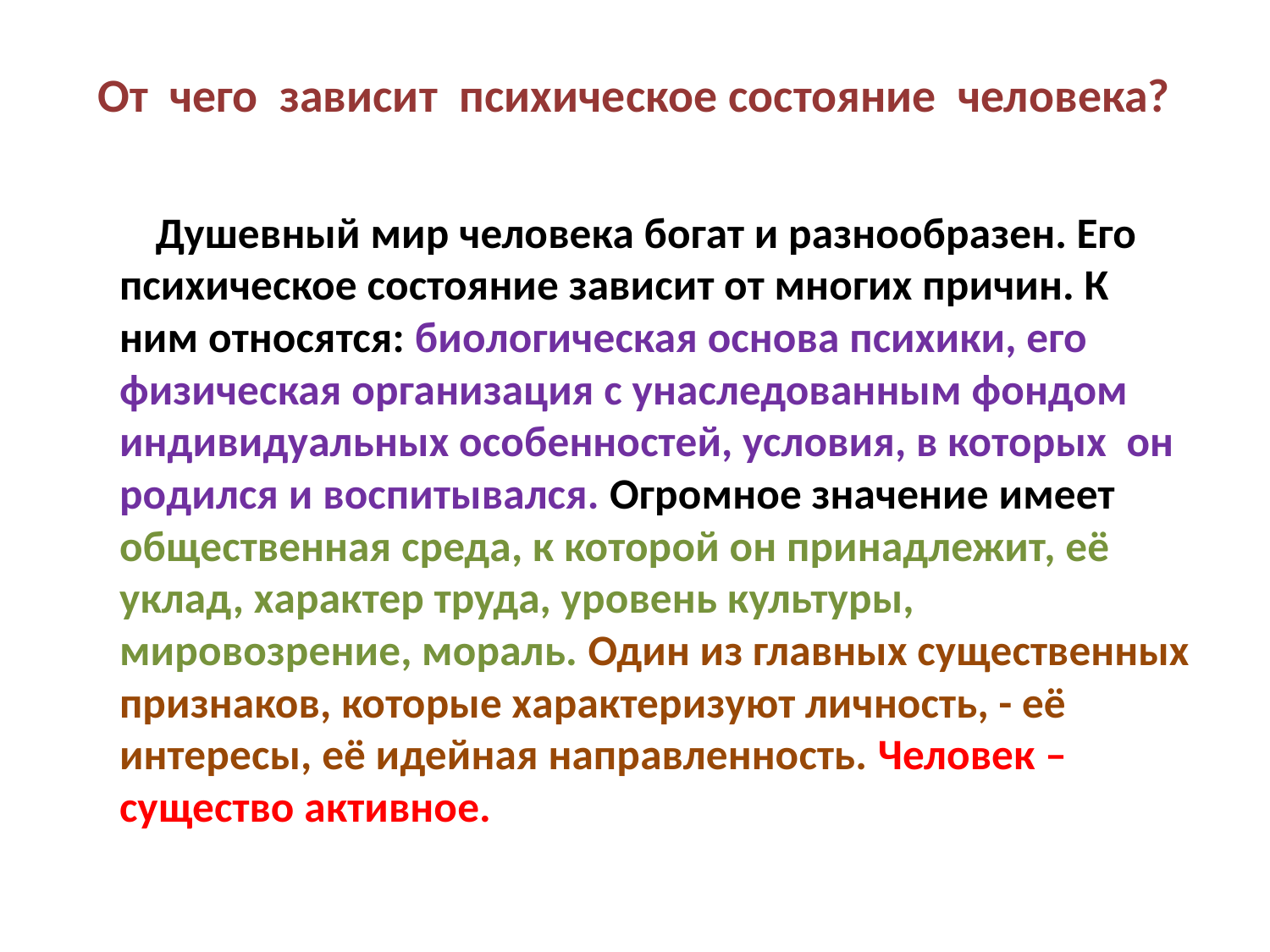

# От  чего  зависит  психическое состояние  человека?
        Душевный мир человека богат и разнообразен. Его психическое состояние зависит от многих причин. К ним относятся: биологическая основа психики, его физическая организация с унаследованным фондом индивидуальных особенностей, условия, в которых  он родился и воспитывался. Огромное значение имеет общественная среда, к которой он принадлежит, её уклад, характер труда, уровень культуры, мировозрение, мораль. Один из главных существенных признаков, которые характеризуют личность, - её интересы, её идейная направленность. Человек – существо активное.